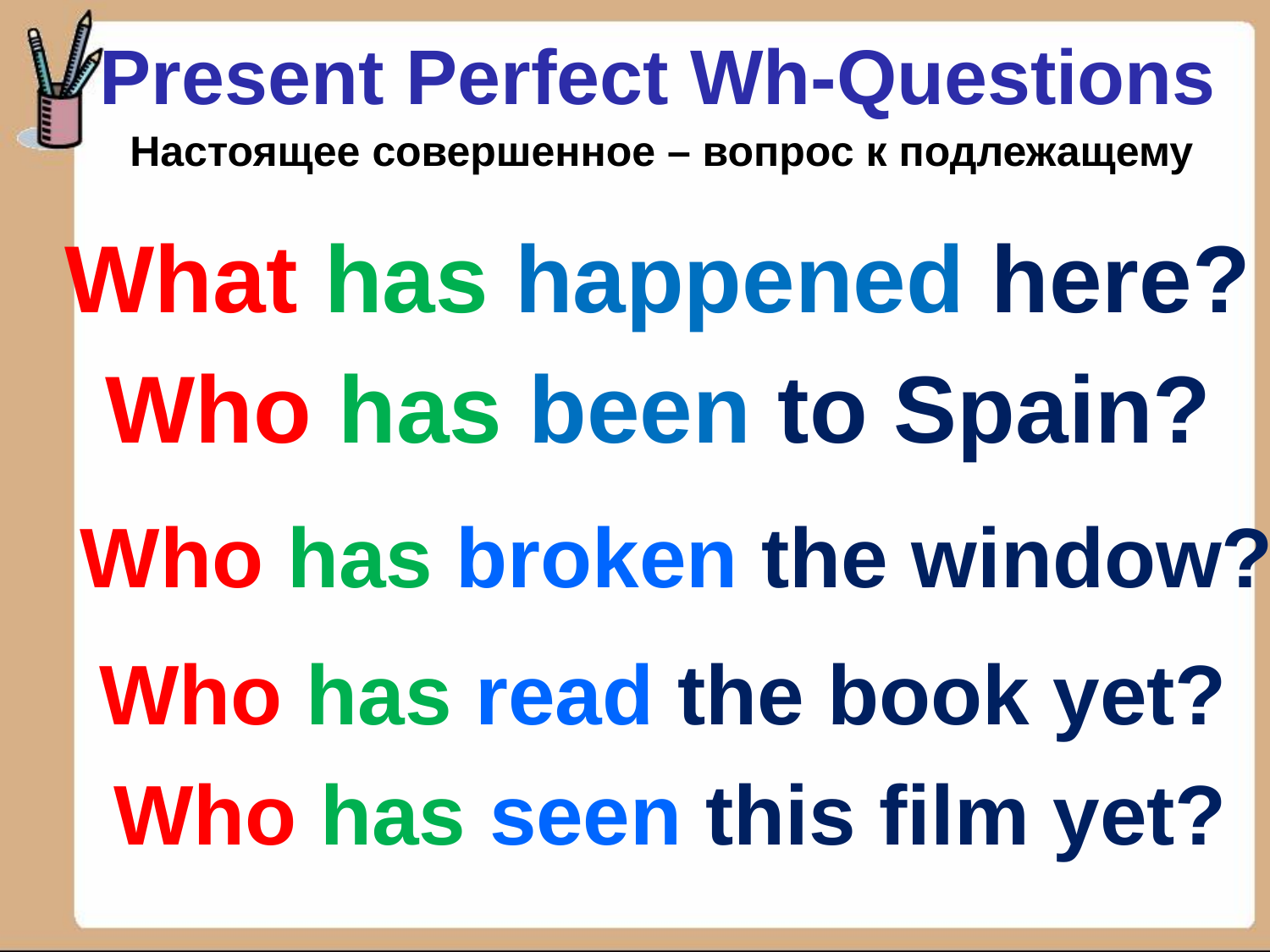

Present Perfect Wh-Questions
Настоящее совершенное – вопрос к подлежащему
What has happened here?
Who has been to Spain?
Who has broken the window?
Who has read the book yet?
Who has seen this film yet?